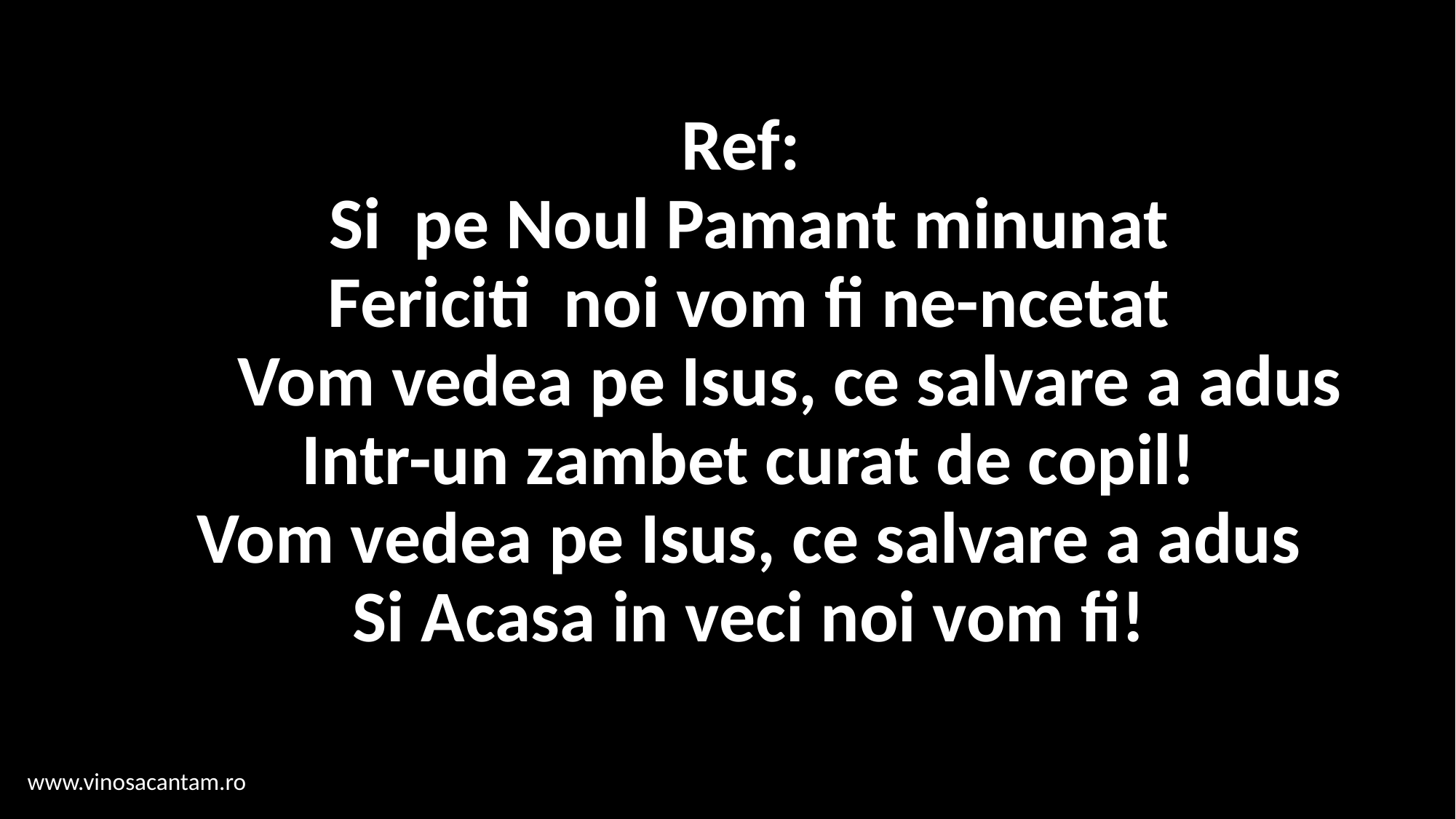

# Ref: Si  pe Noul Pamant minunat Fericiti  noi vom fi ne-ncetat Vom vedea pe Isus, ce salvare a adus Intr-un zambet curat de copil! Vom vedea pe Isus, ce salvare a adus Si Acasa in veci noi vom fi!
www.vinosacantam.ro